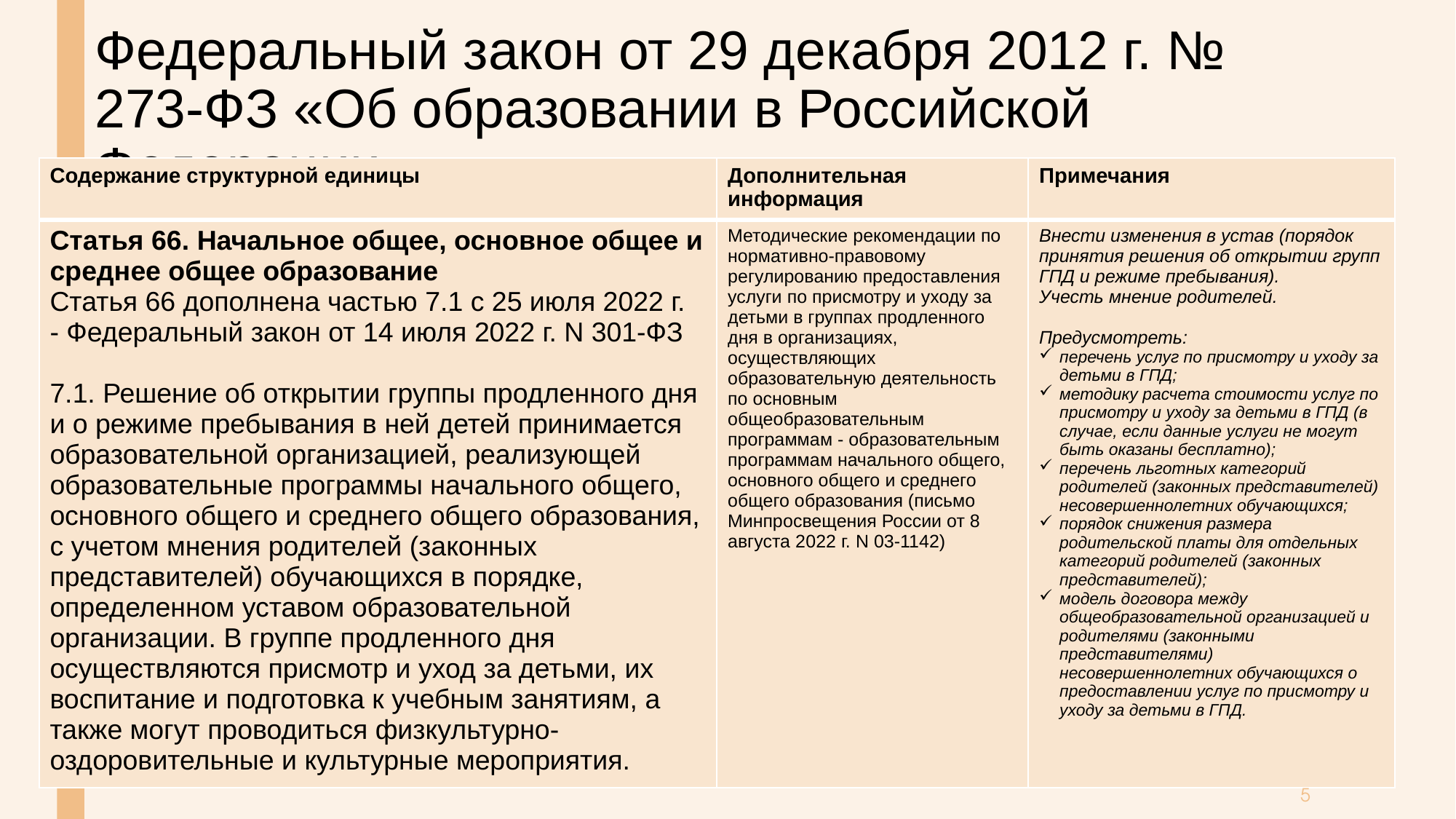

# Федеральный закон от 29 декабря 2012 г. № 273-ФЗ «Об образовании в Российской Федерации»
| Содержание структурной единицы | Дополнительная информация | Примечания |
| --- | --- | --- |
| Статья 66. Начальное общее, основное общее и среднее общее образование Статья 66 дополнена частью 7.1 с 25 июля 2022 г. - Федеральный закон от 14 июля 2022 г. N 301-ФЗ 7.1. Решение об открытии группы продленного дня и о режиме пребывания в ней детей принимается образовательной организацией, реализующей образовательные программы начального общего, основного общего и среднего общего образования, с учетом мнения родителей (законных представителей) обучающихся в порядке, определенном уставом образовательной организации. В группе продленного дня осуществляются присмотр и уход за детьми, их воспитание и подготовка к учебным занятиям, а также могут проводиться физкультурно-оздоровительные и культурные мероприятия. | Методические рекомендации по нормативно-правовому регулированию предоставления услуги по присмотру и уходу за детьми в группах продленного дня в организациях, осуществляющих образовательную деятельность по основным общеобразовательным программам - образовательным программам начального общего, основного общего и среднего общего образования (письмо Минпросвещения России от 8 августа 2022 г. N 03-1142) | Внести изменения в устав (порядок принятия решения об открытии групп ГПД и режиме пребывания). Учесть мнение родителей. Предусмотреть: перечень услуг по присмотру и уходу за детьми в ГПД; методику расчета стоимости услуг по присмотру и уходу за детьми в ГПД (в случае, если данные услуги не могут быть оказаны бесплатно); перечень льготных категорий родителей (законных представителей) несовершеннолетних обучающихся; порядок снижения размера родительской платы для отдельных категорий родителей (законных представителей); модель договора между общеобразовательной организацией и родителями (законными представителями) несовершеннолетних обучающихся о предоставлении услуг по присмотру и уходу за детьми в ГПД. |
5